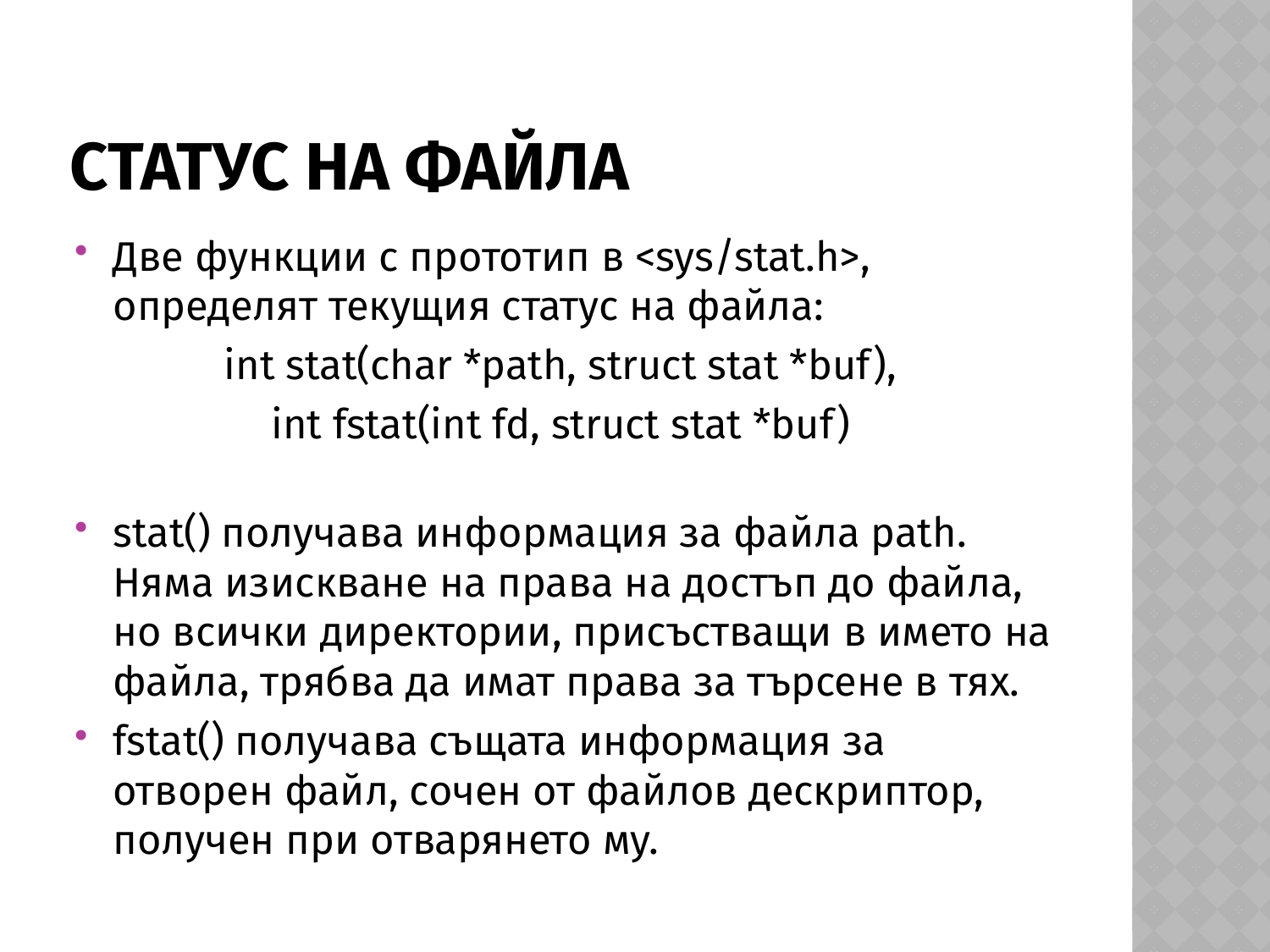

# Статус на файла
Две функции с прототип в <sys/stat.h>, определят текущия статус на файла:
int stat(char *path, struct stat *buf),
int fstat(int fd, struct stat *buf)
stat() получава информация за файла path. Няма изискване на права на достъп до файла, но всички директории, присъстващи в името на файла, трябва да имат права за търсене в тях.
fstat() получава същата информация за отворен файл, сочен от файлов дескриптор, получен при отварянето му.